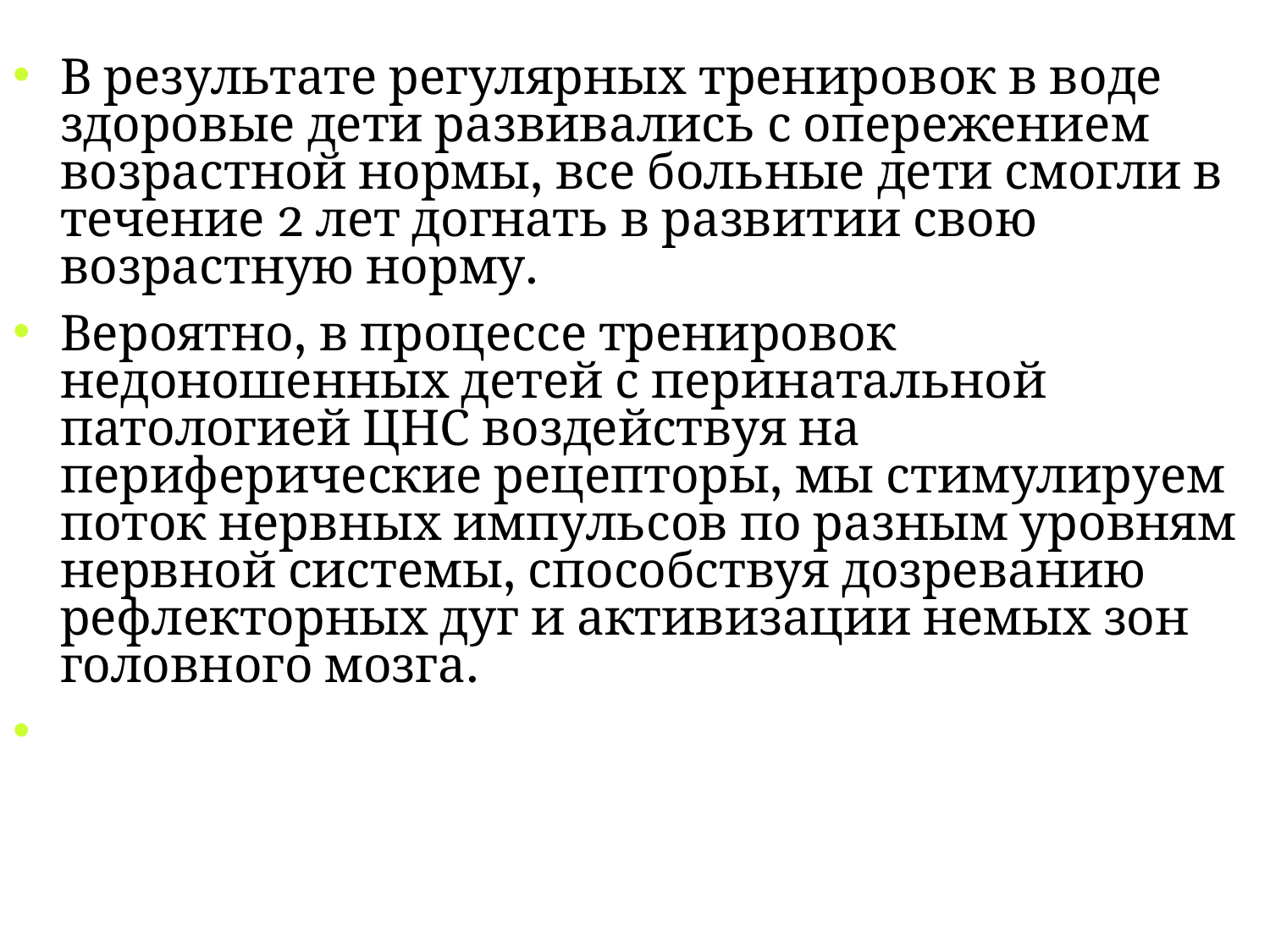

В результате регулярных тренировок в воде здоровые дети развивались с опережением возрастной нормы, все больные дети смогли в течение 2 лет догнать в развитии свою возрастную норму.
Вероятно, в процессе тренировок недоношенных детей с перинатальной патологией ЦНС воздействуя на периферические рецепторы, мы стимулируем поток нервных импульсов по разным уровням нервной системы, способствуя дозреванию рефлекторных дуг и активизации немых зон головного мозга.